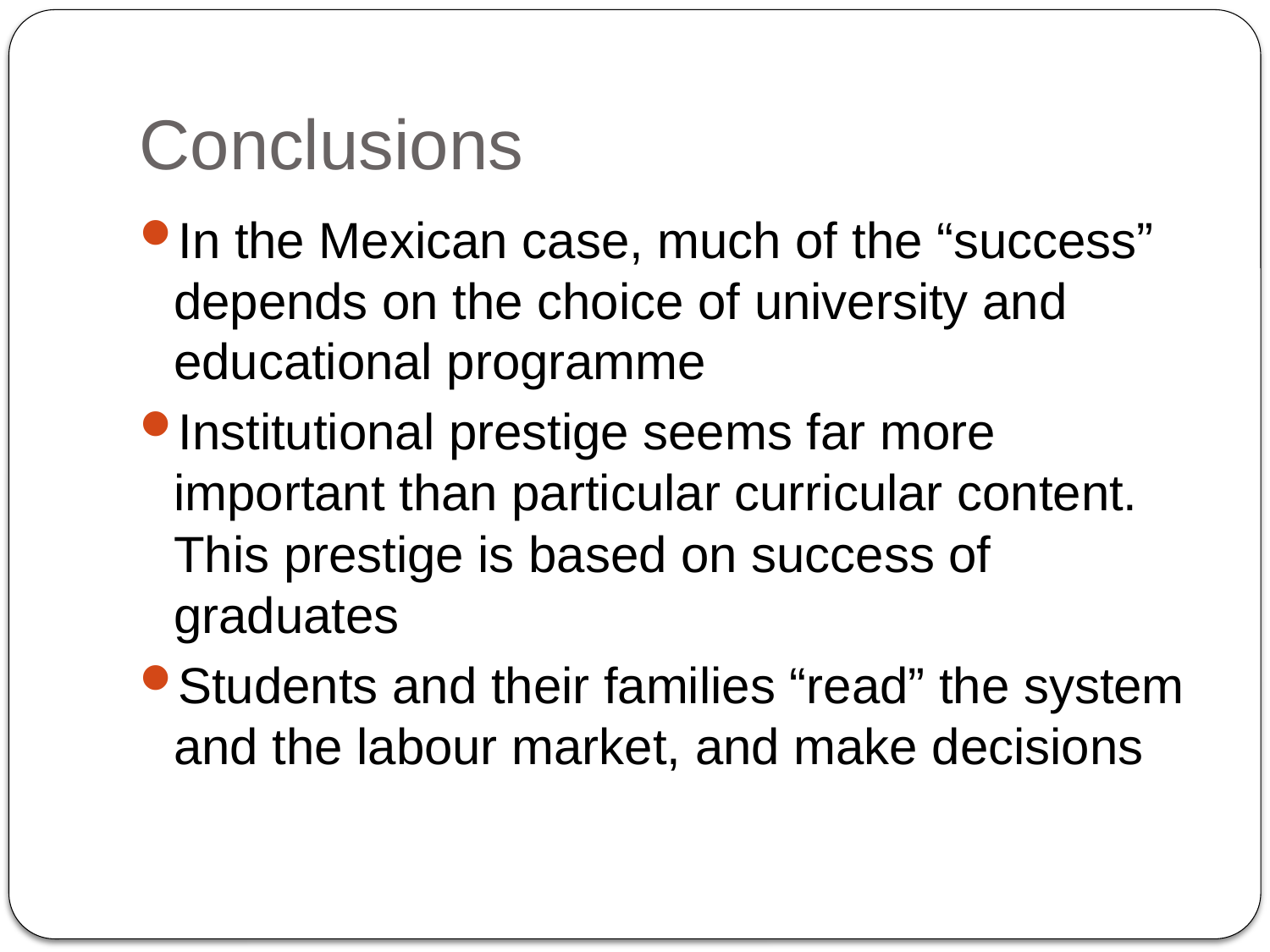

# Conclusions
In the Mexican case, much of the “success” depends on the choice of university and educational programme
Institutional prestige seems far more important than particular curricular content. This prestige is based on success of graduates
Students and their families “read” the system and the labour market, and make decisions